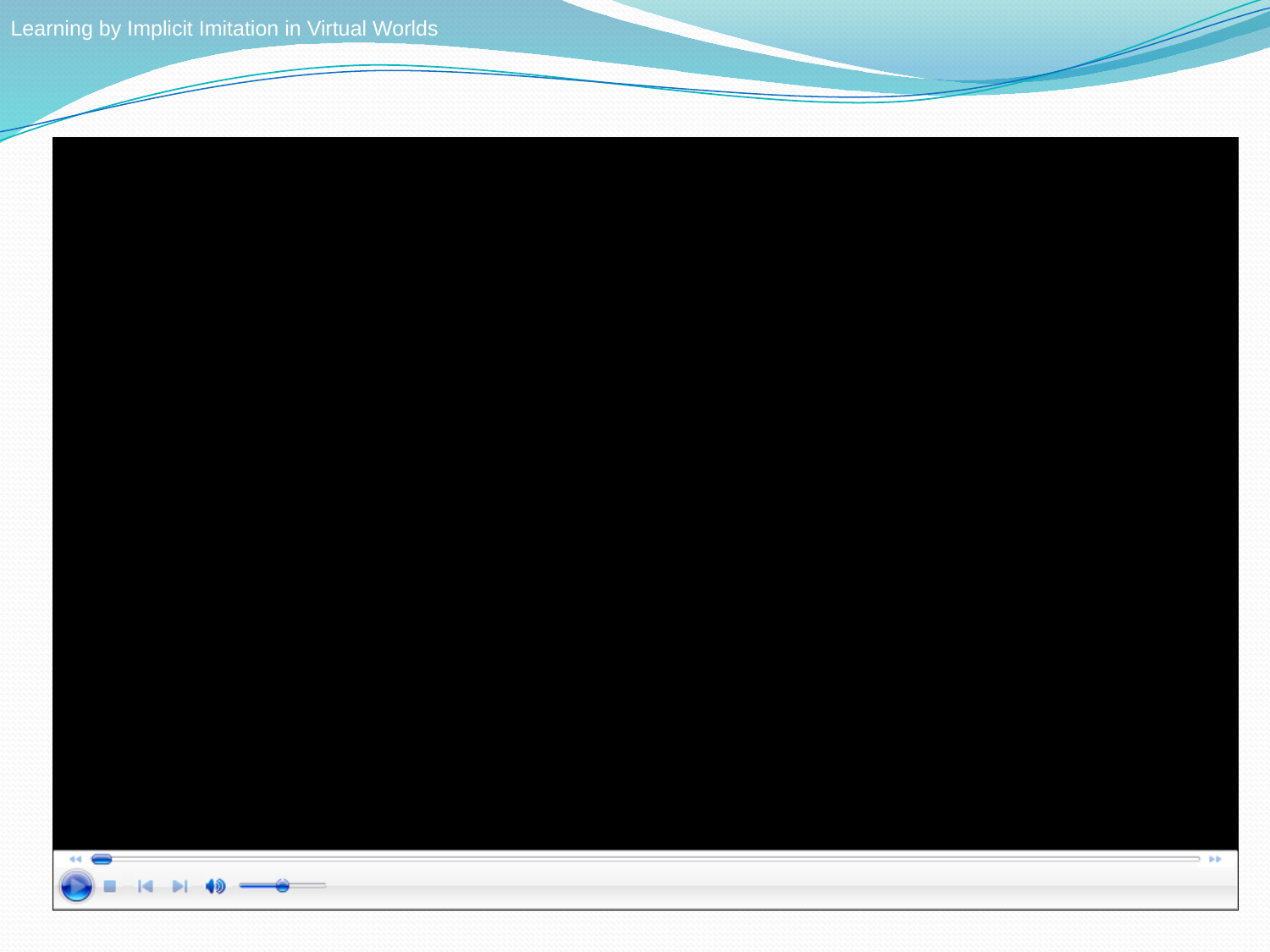

Learning by Implicit Imitation in Virtual Worlds